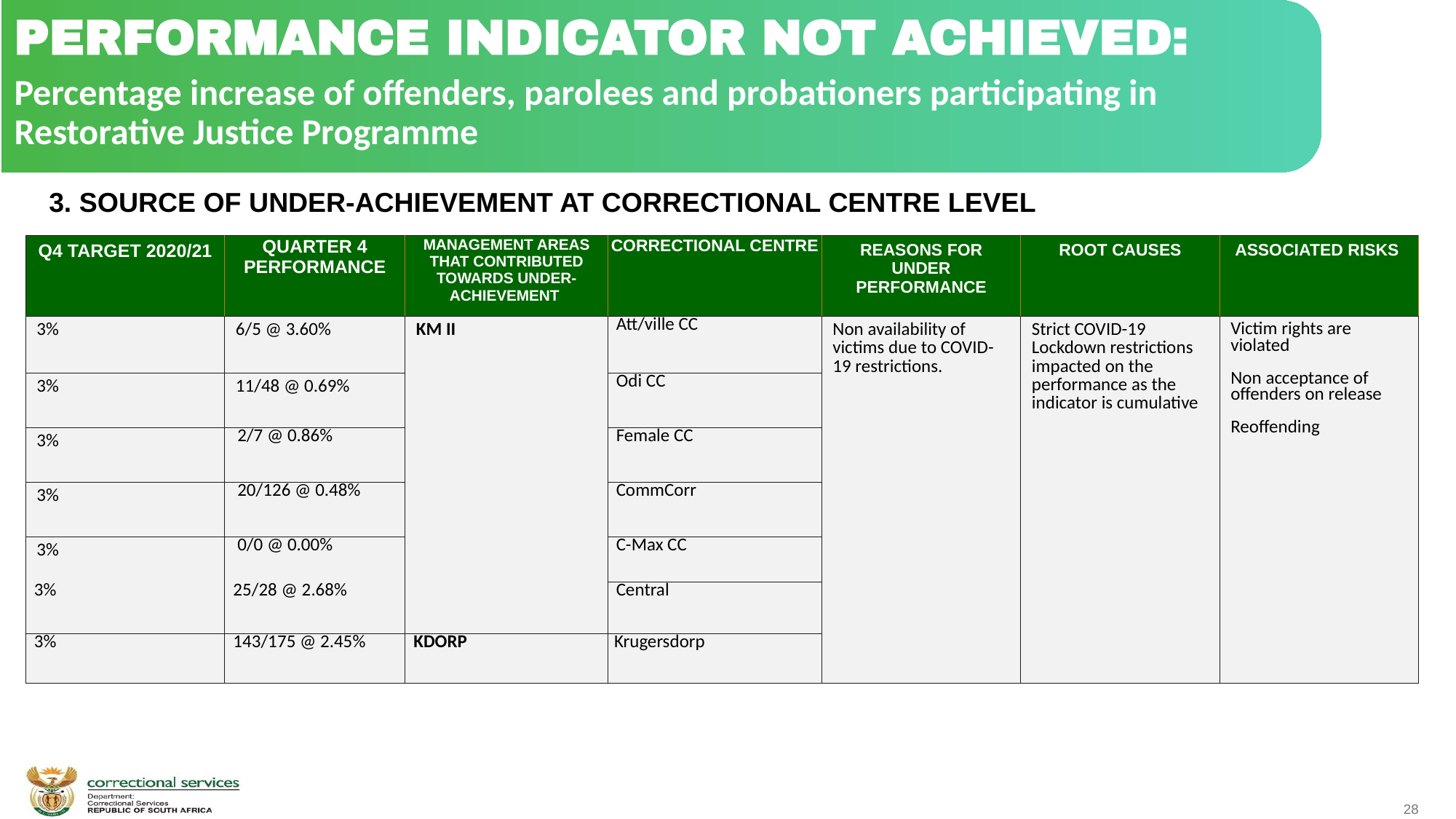

PERFORMANCE INDICATOR NOT ACHIEVED:
Percentage increase of offenders, parolees and probationers participating in Restorative Justice Programme
     3. SOURCE OF UNDER-ACHIEVEMENT AT CORRECTIONAL CENTRE LEVEL
| Q4 TARGET 2020/21 | QUARTER 4 PERFORMANCE | MANAGEMENT AREAS THAT CONTRIBUTED TOWARDS UNDER-ACHIEVEMENT | CORRECTIONAL CENTRE | REASONS FOR UNDER PERFORMANCE | ROOT CAUSES | ASSOCIATED RISKS |
| --- | --- | --- | --- | --- | --- | --- |
| 3% | 6/5 @ 3.60% | KM II | Att/ville CC | Non availability of victims due to COVID-19 restrictions. | Strict COVID-19 Lockdown restrictions impacted on the performance as the indicator is cumulative | Victim rights are violated Non acceptance of offenders on release Reoffending |
| 3% | 11/48 @ 0.69% |  | Odi CC |  |  |  |
| 3% | 2/7 @ 0.86% |  | Female CC |  |  |  |
| 3% | 20/126 @ 0.48% |  | CommCorr |  |  |  |
| 3% | 0/0 @ 0.00% |  | C-Max CC |  |  |  |
| 3% | 25/28 @ 2.68% |  |  |  |  |  |
|  |  |  | Central |  |  |  |
| 3% | 143/175 @ 2.45% | KDORP | Krugersdorp |  |  |  |